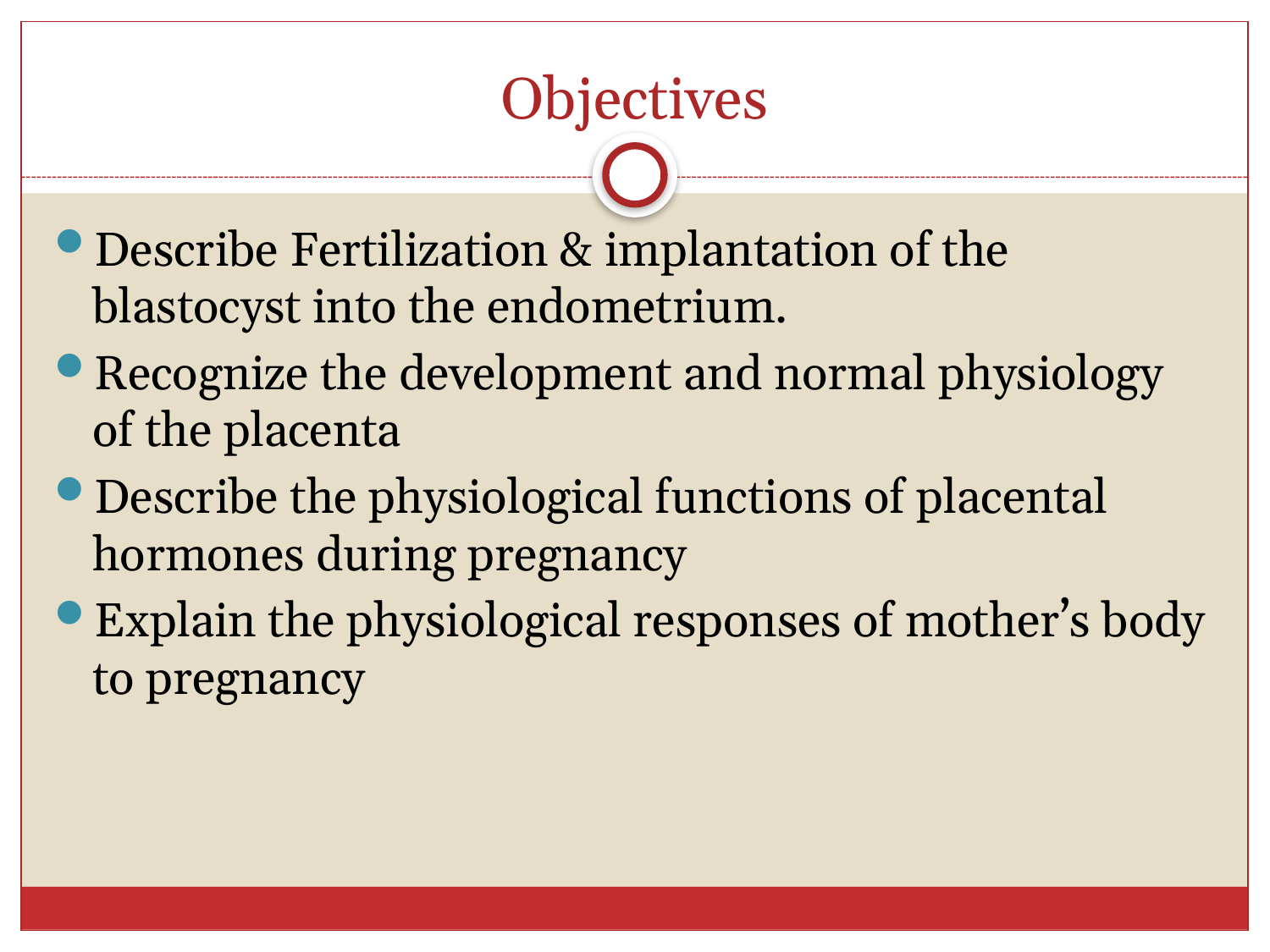

# Objectives
Describe Fertilization & implantation of the blastocyst into the endometrium.
Recognize the development and normal physiology of the placenta
Describe the physiological functions of placental hormones during pregnancy
Explain the physiological responses of mother’s body to pregnancy